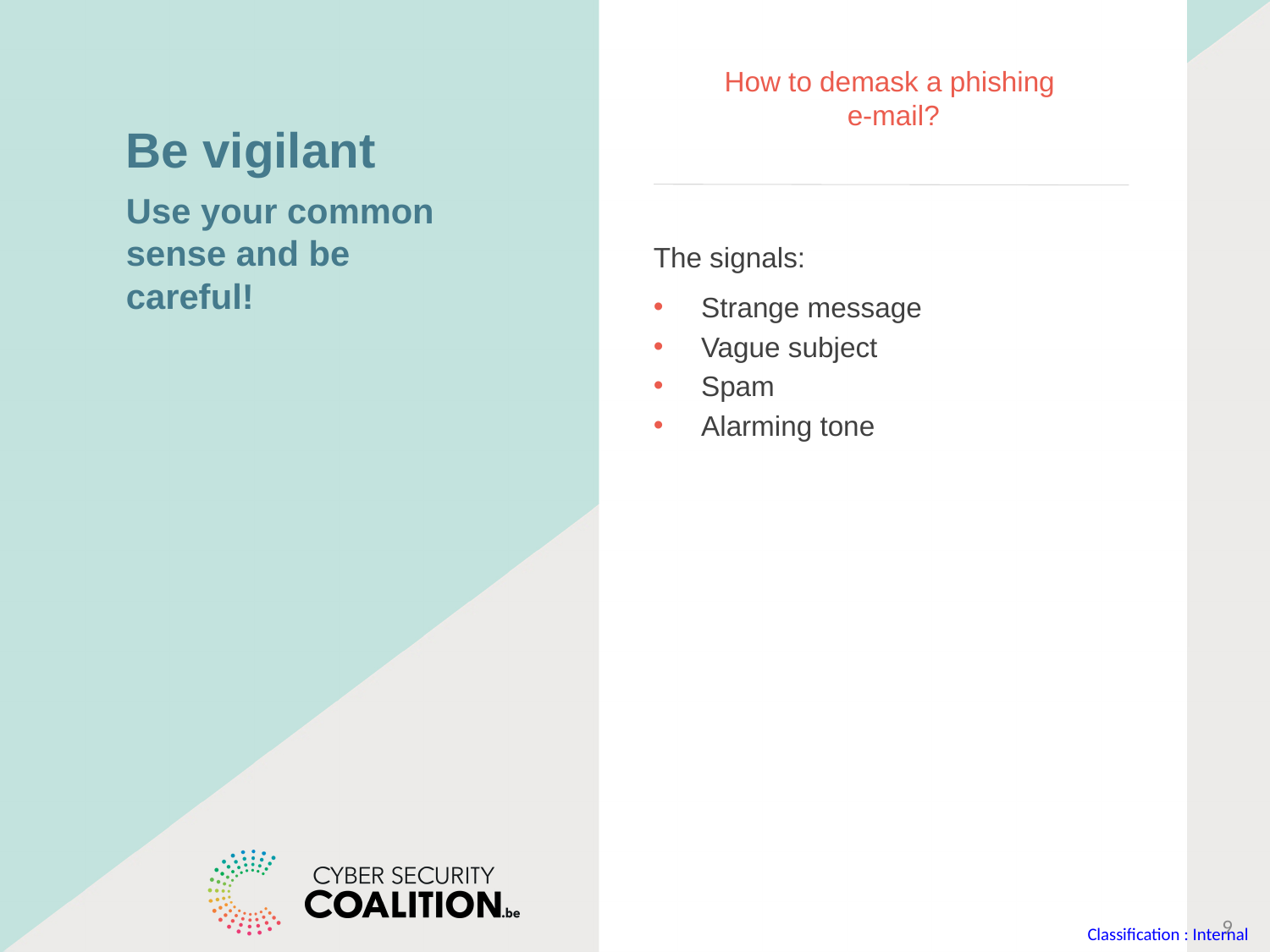

# How to demask a phishing e-mail?
Be vigilant
Use your common sense and be careful!
The signals:
Strange message
Vague subject
Spam
Alarming tone
9